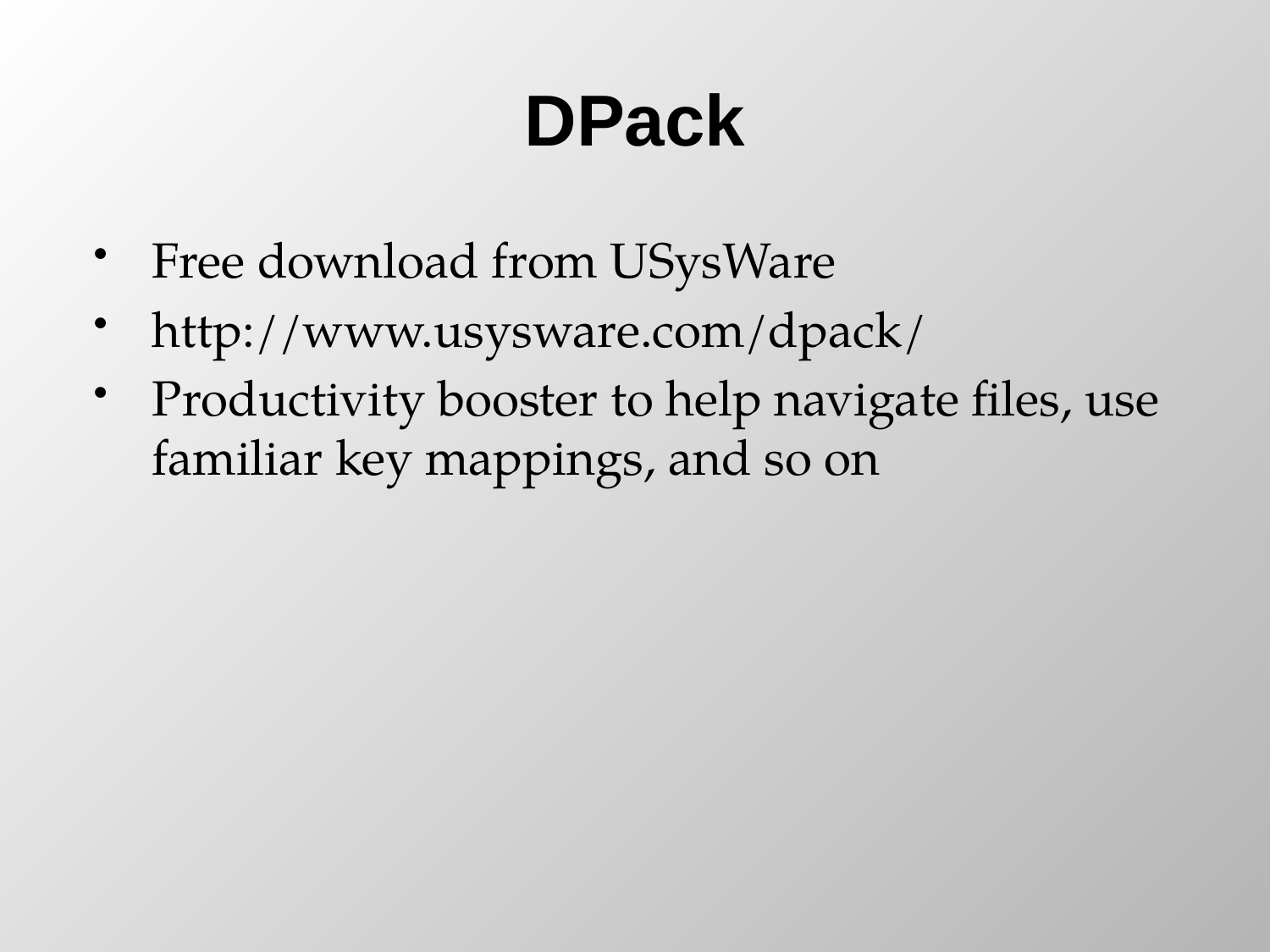

# DPack
Free download from USysWare
http://www.usysware.com/dpack/
Productivity booster to help navigate files, use familiar key mappings, and so on